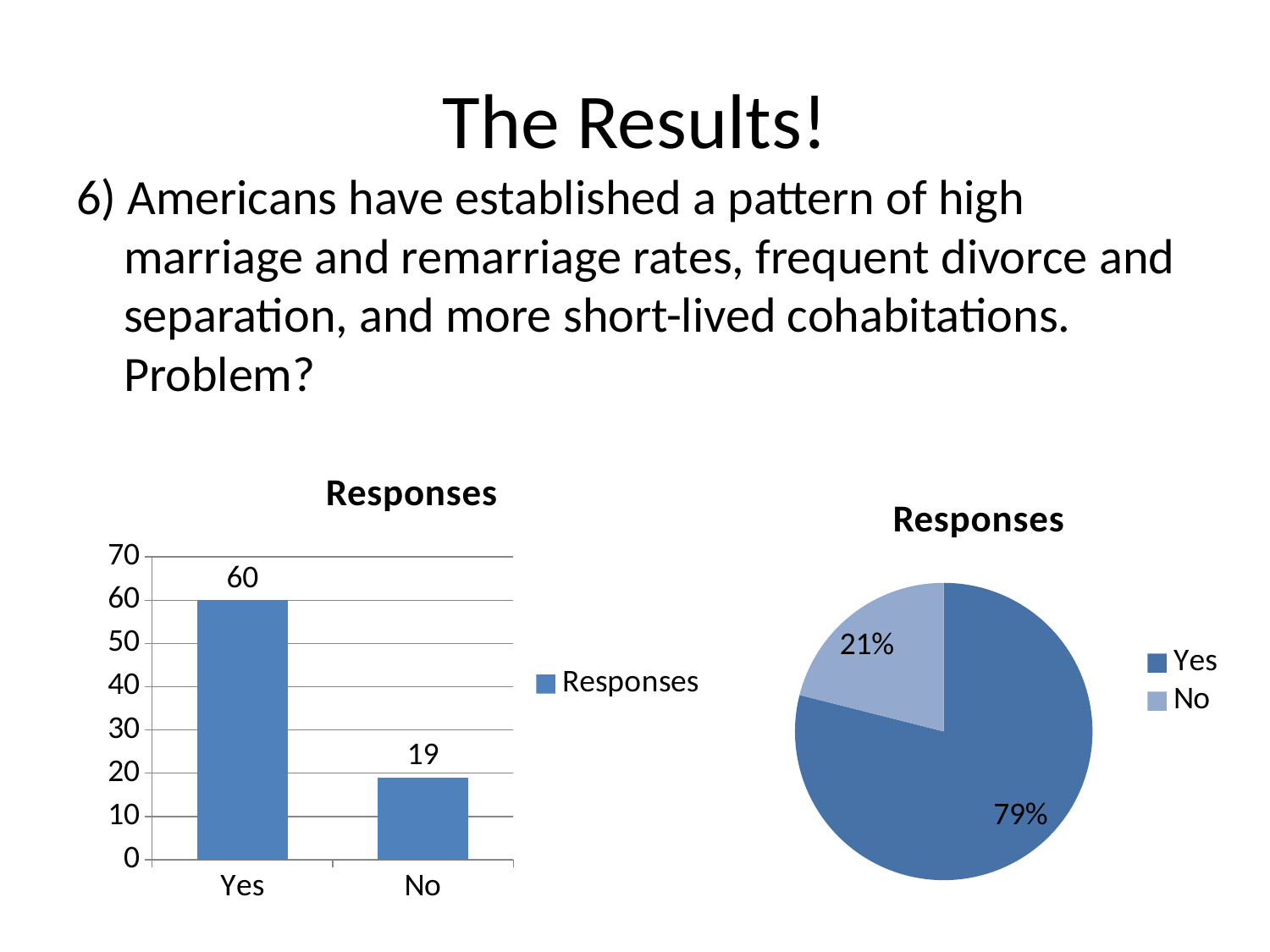

# The Results!
6) Americans have established a pattern of high marriage and remarriage rates, frequent divorce and separation, and more short-lived cohabitations.  Problem?

### Chart:

| Category | Responses |
|---|---|
| Yes | 60.0 |
| No | 19.0 |

### Chart:

| Category | Responses |
|---|---|
| Yes | 60.0 |
| No | 16.0 |